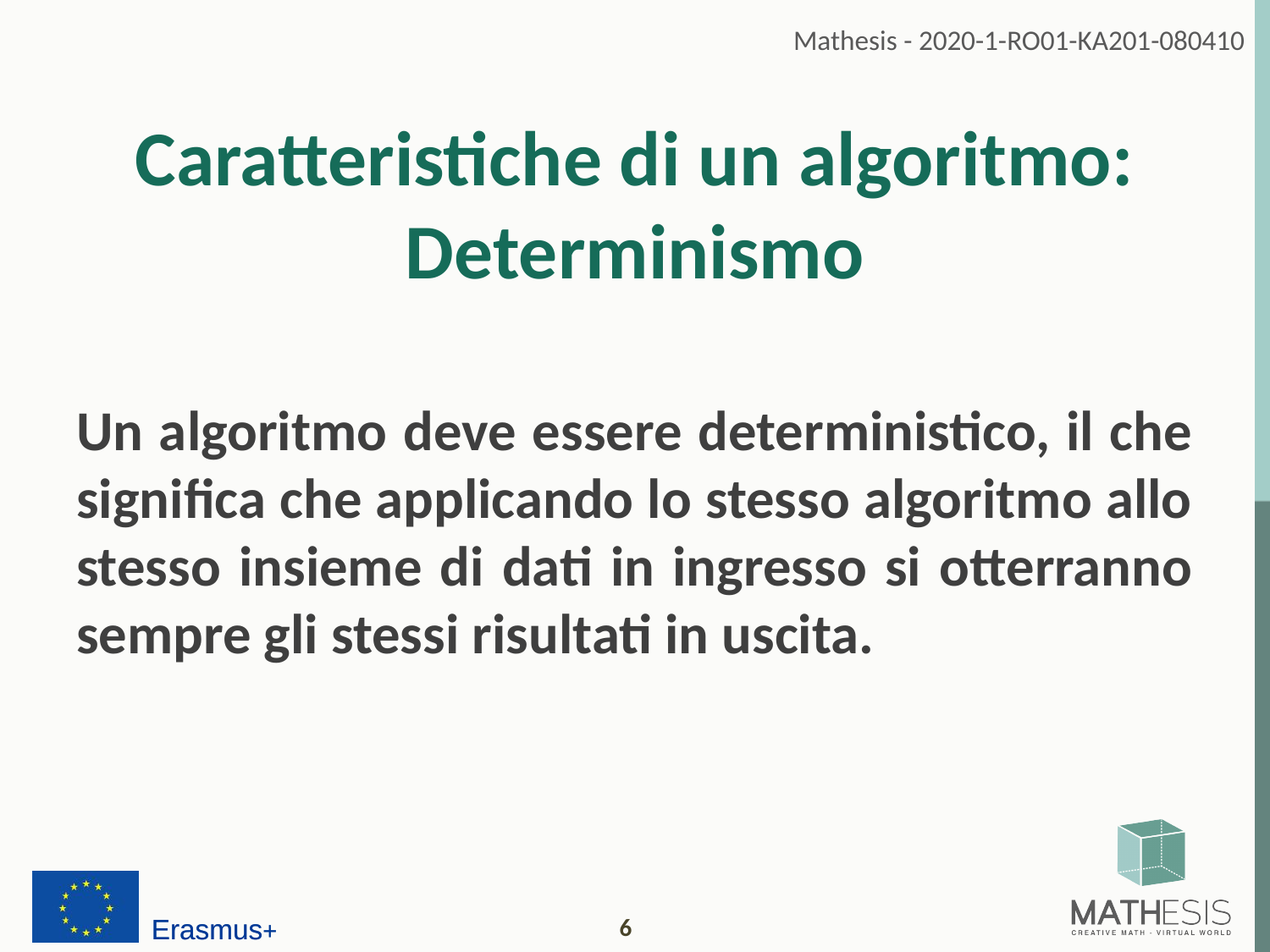

# Caratteristiche di un algoritmo:
Determinismo
Un algoritmo deve essere deterministico, il che significa che applicando lo stesso algoritmo allo stesso insieme di dati in ingresso si otterranno sempre gli stessi risultati in uscita.